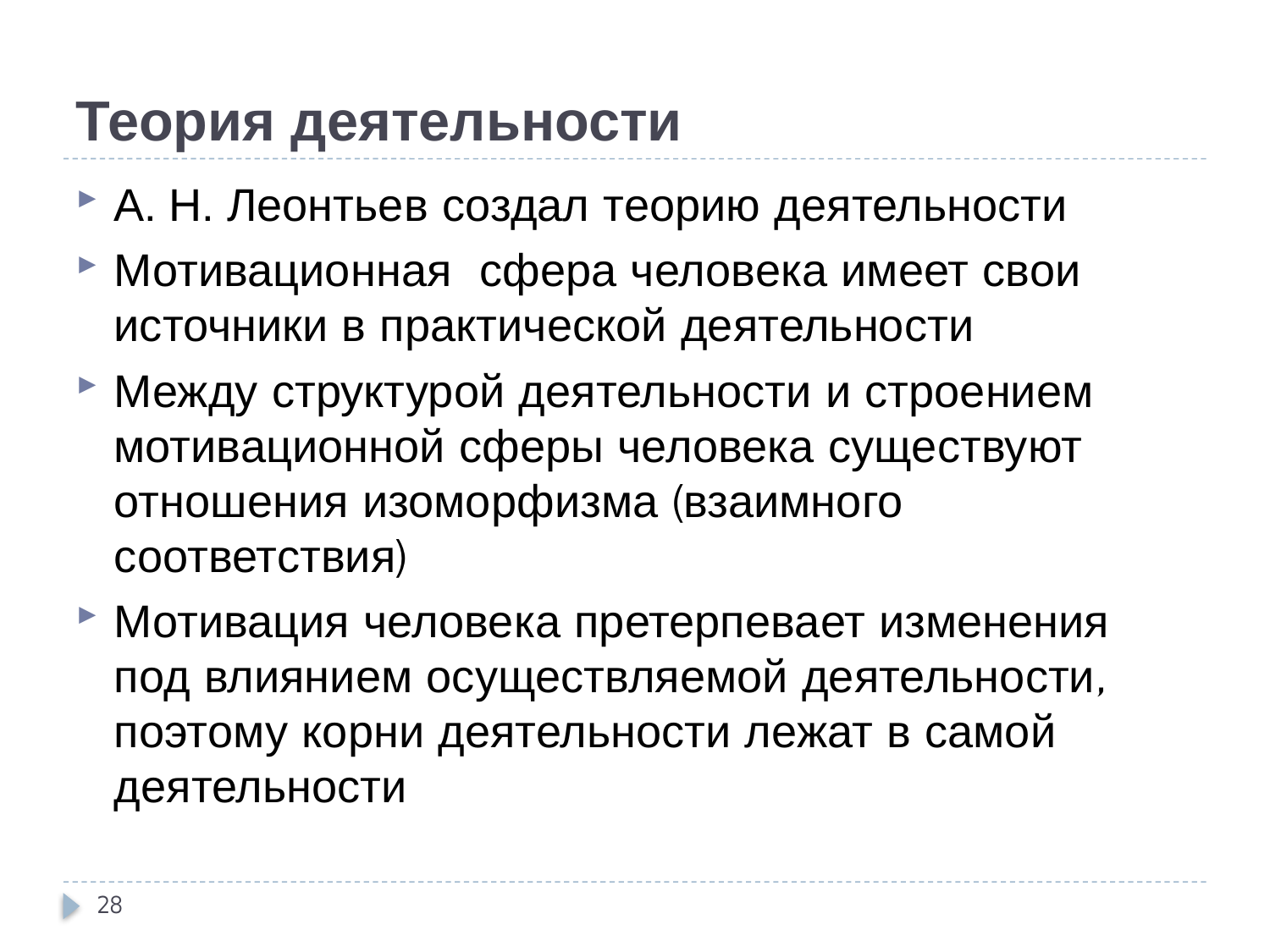

# Теория деятельности
А. Н. Леонтьев создал теорию деятельности
Мотивационная  сфера человека имеет свои источники в практической деятельности
Между структурой деятельности и строением мотивационной сферы человека существуют отношения изоморфизма (взаимного соответствия)
Мотивация человека претерпевает изменения под влиянием осуществляемой деятельности, поэтому корни деятельности лежат в самой деятельности
28